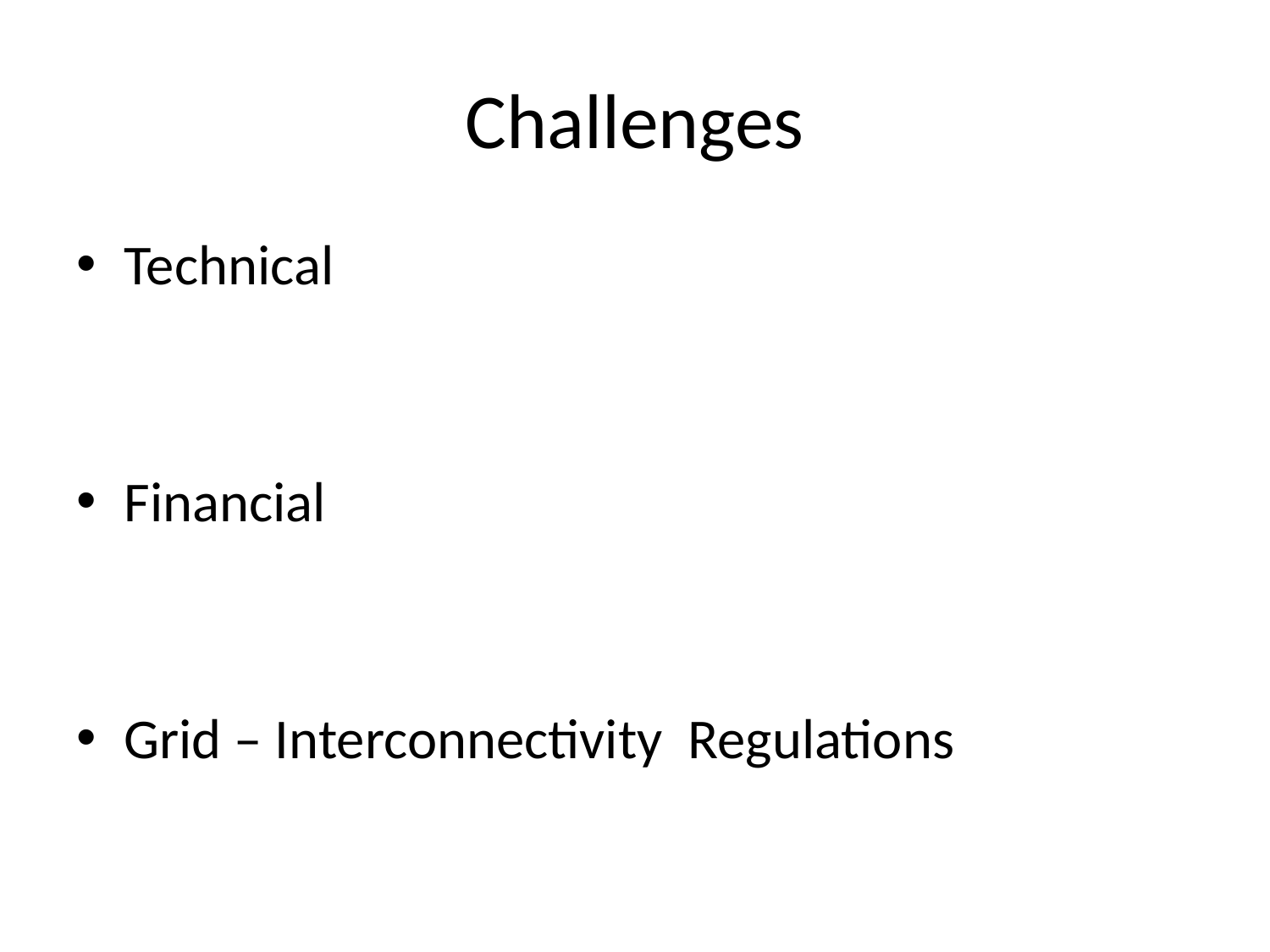

# Challenges
Technical

Financial

Grid – Interconnectivity  Regulations